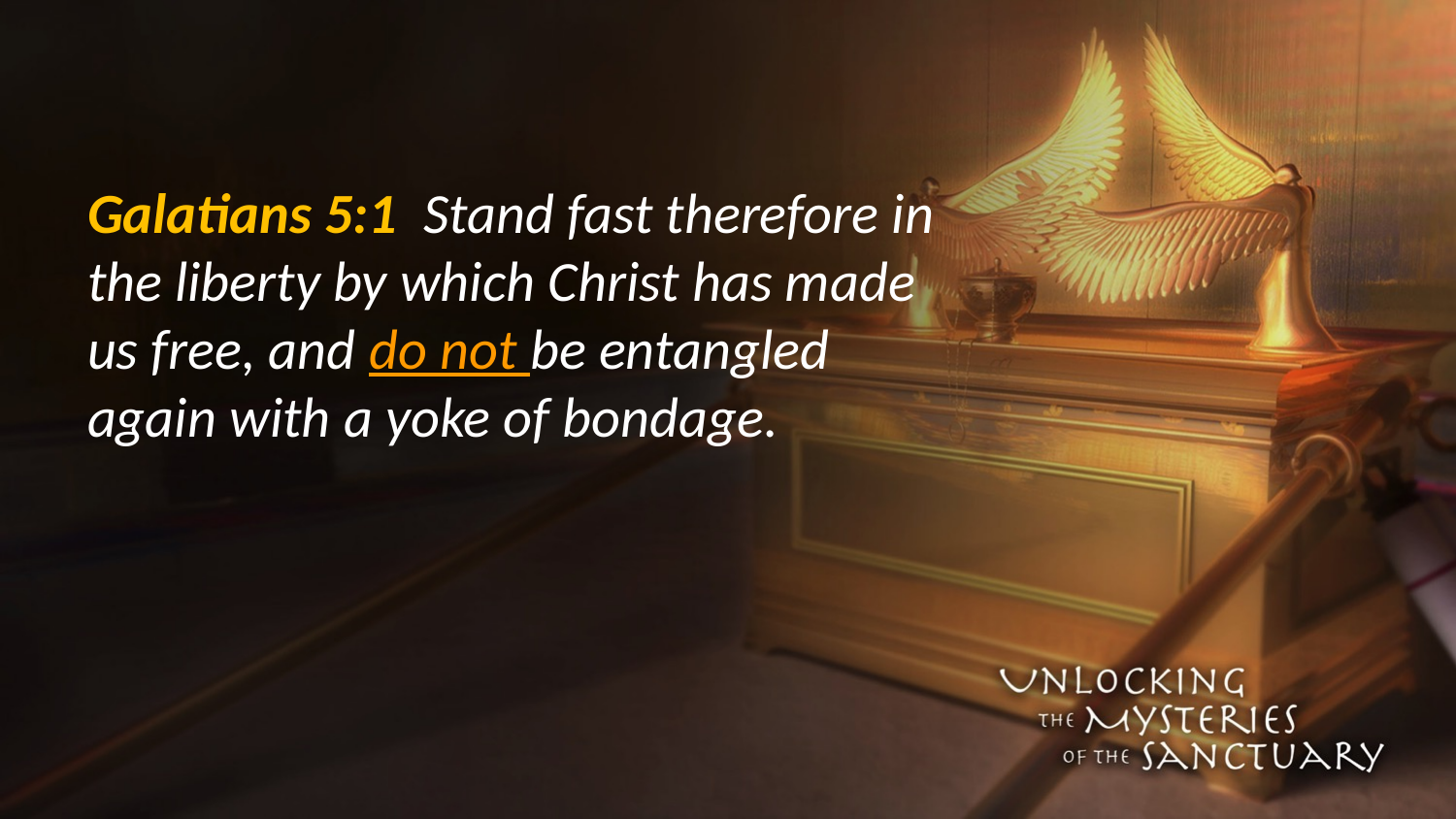

#
Galatians 5:1  Stand fast therefore in the liberty by which Christ has made us free, and do not be entangled again with a yoke of bondage.